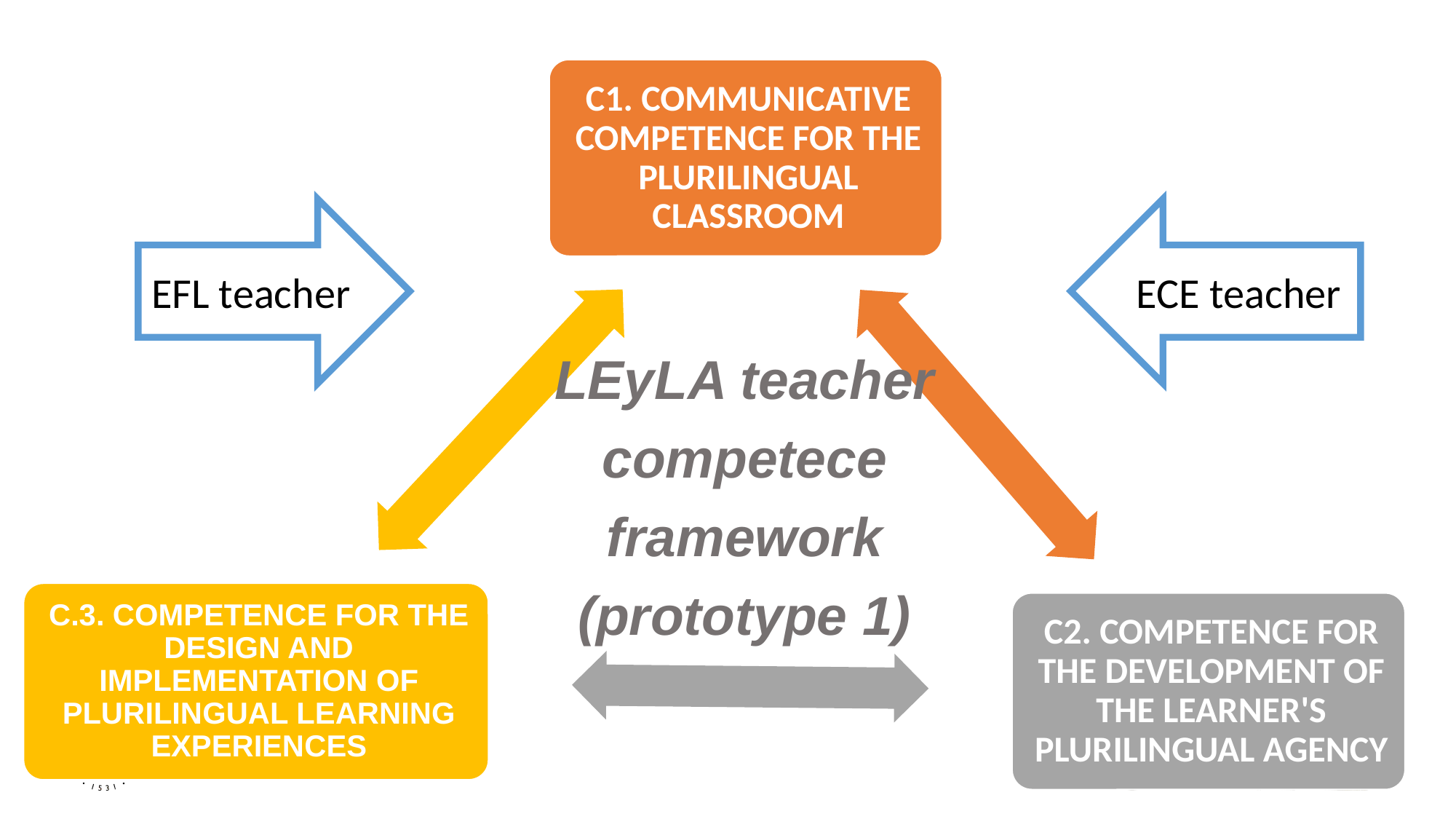

C1. COMMUNICATIVE COMPETENCE FOR THE PLURILINGUAL CLASSROOM

C2. COMPETENCE FOR THE DEVELOPMENT OF THE LEARNER'S PLURILINGUAL AGENCY

C.3. COMPETENCE FOR THE DESIGN AND IMPLEMENTATION OF PLURILINGUAL LEARNING EXPERIENCES

EFL teacher
ECE teacher
LEyLA teacher competece framework (prototype 1)